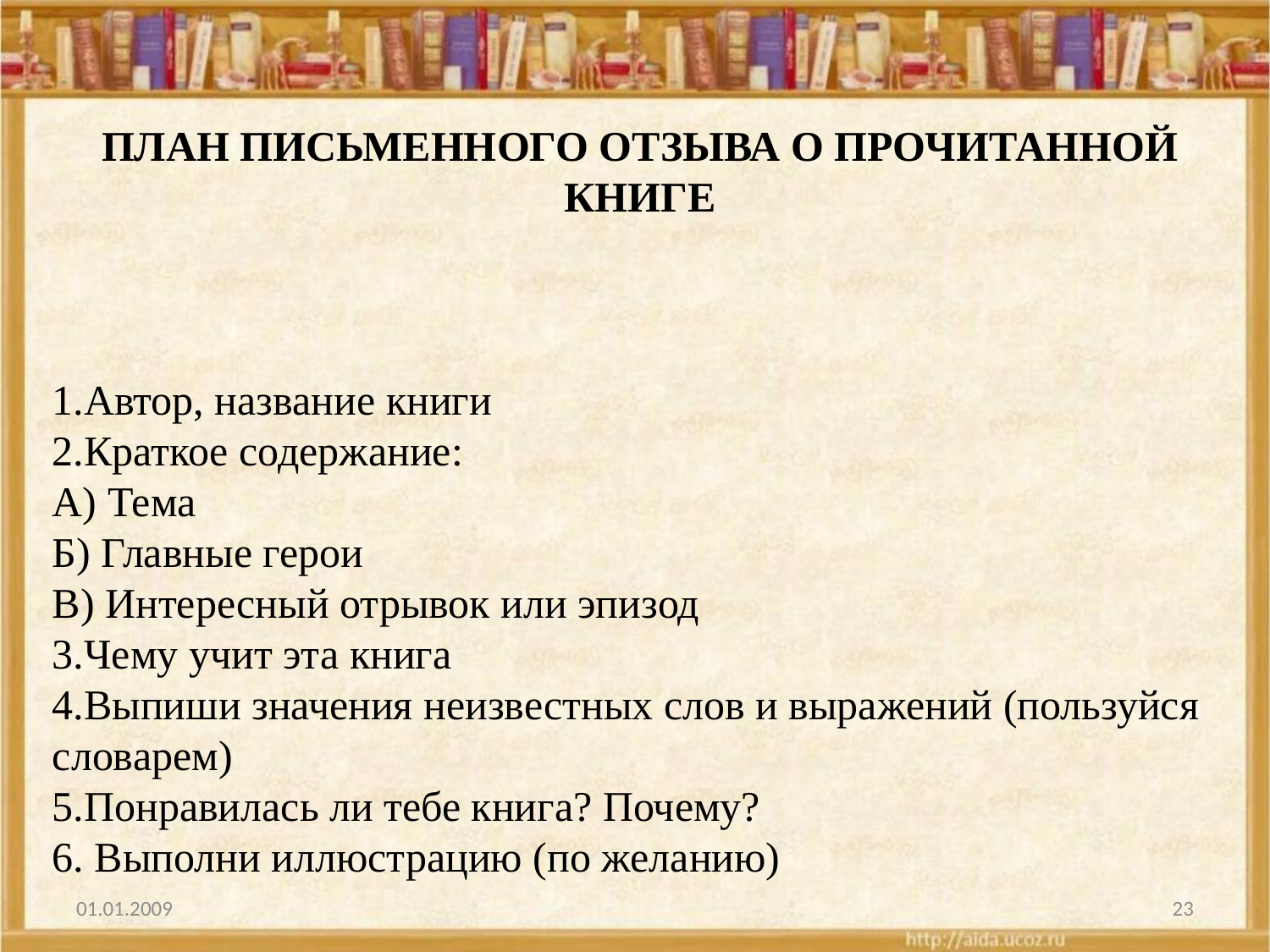

ПЛАН ПИСЬМЕННОГО ОТЗЫВА О ПРОЧИТАННОЙ КНИГЕ

1.Автор, название книги
2.Краткое содержание:
А) Тема
Б) Главные герои
В) Интересный отрывок или эпизод
3.Чему учит эта книга
4.Выпиши значения неизвестных слов и выражений (пользуйся словарем)
5.Понравилась ли тебе книга? Почему?
6. Выполни иллюстрацию (по желанию)
01.01.2009
23